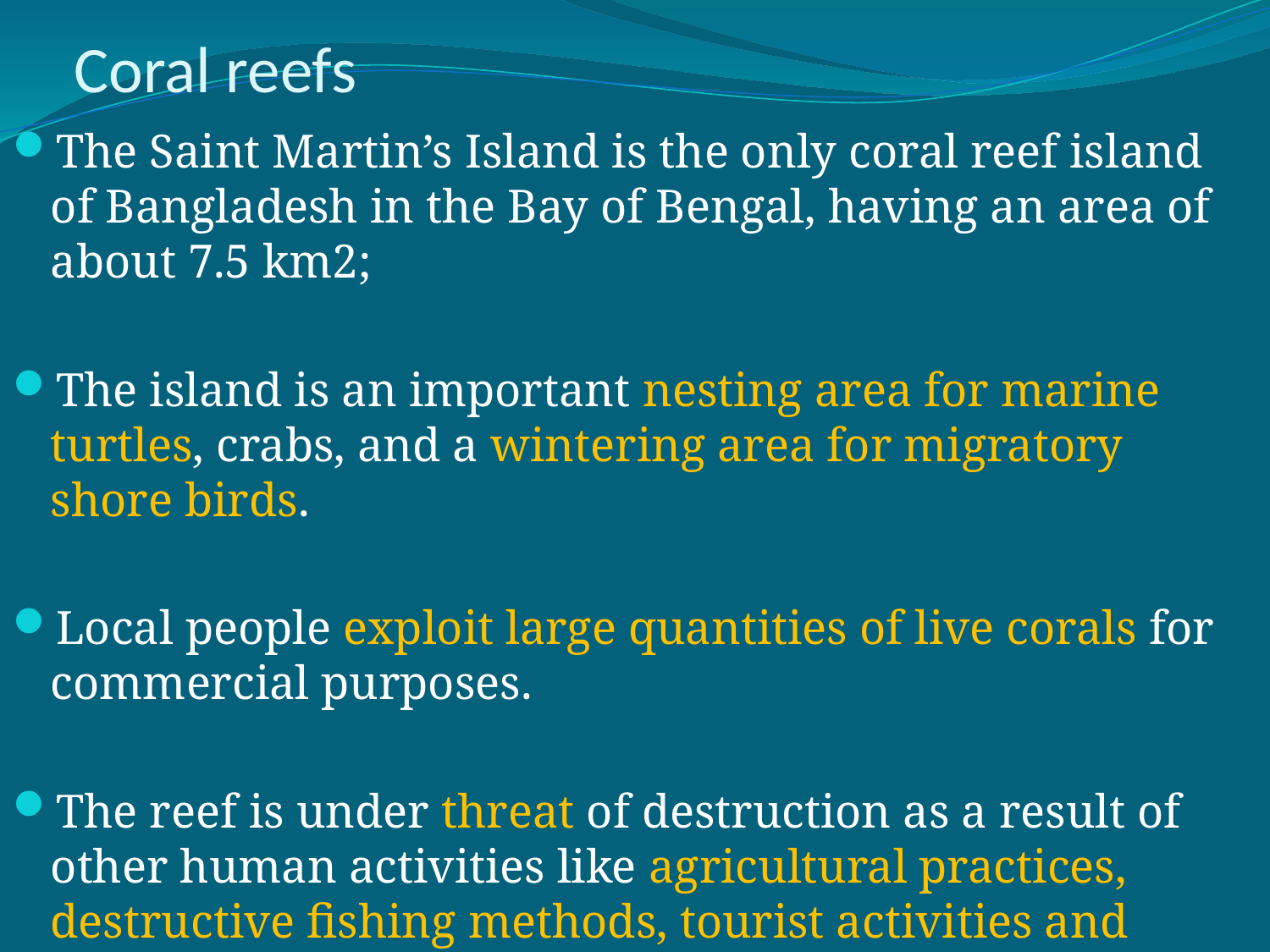

# Coral reefs
The Saint Martin’s Island is the only coral reef island of Bangladesh in the Bay of Bengal, having an area of about 7.5 km2;

The island is an important nesting area for marine turtles, crabs, and a wintering area for migratory shore birds.

Local people exploit large quantities of live corals for commercial purposes.

The reef is under threat of destruction as a result of other human activities like agricultural practices, destructive fishing methods, tourist activities and extraction of rocks.